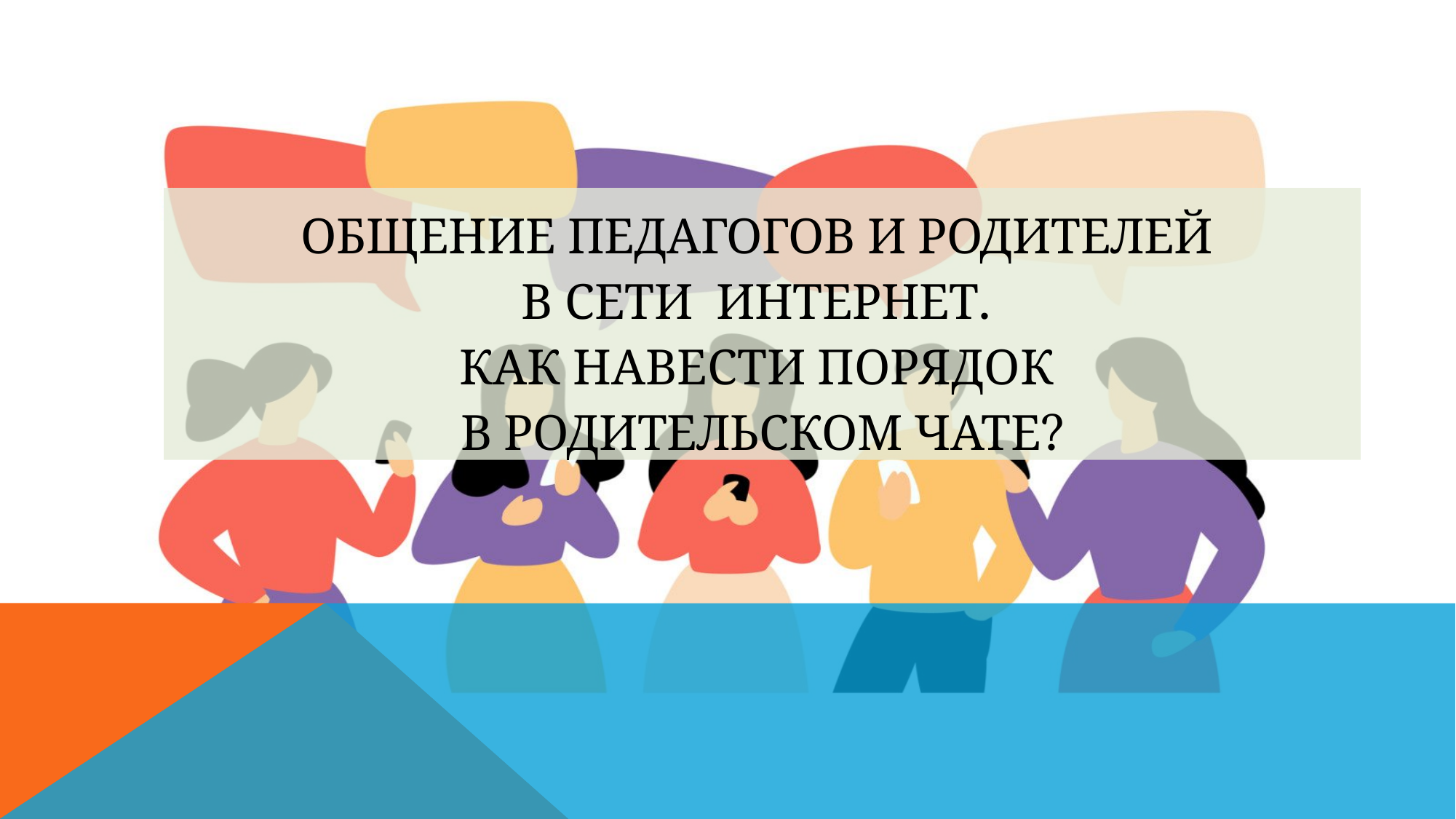

# Общение педагогов и родителей в сети  Интернет. Как навести порядок в родительском чате?